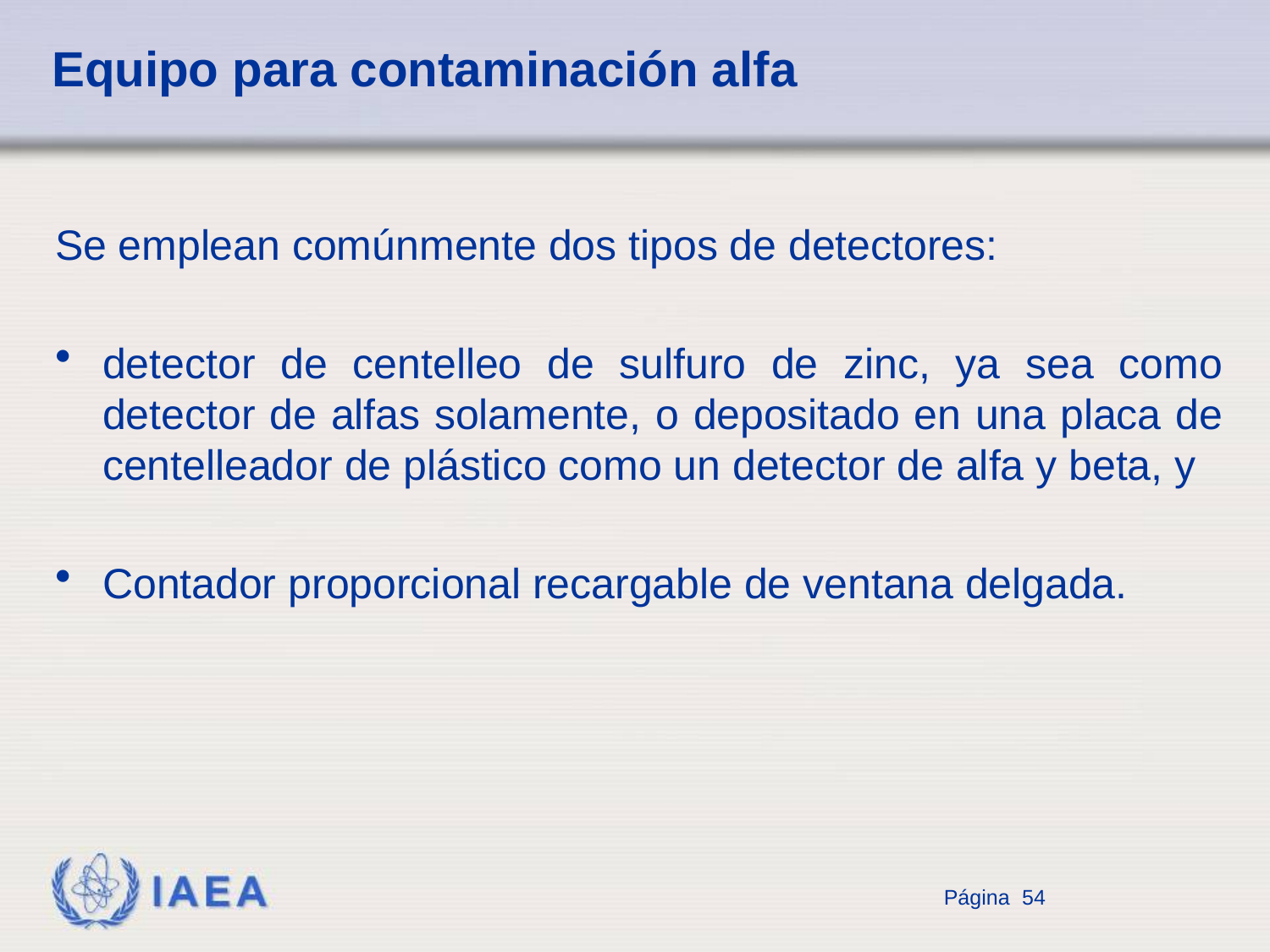

# Equipo para contaminación alfa
Se emplean comúnmente dos tipos de detectores:

detector de centelleo de sulfuro de zinc, ya sea como detector de alfas solamente, o depositado en una placa de centelleador de plástico como un detector de alfa y beta, y

Contador proporcional recargable de ventana delgada.